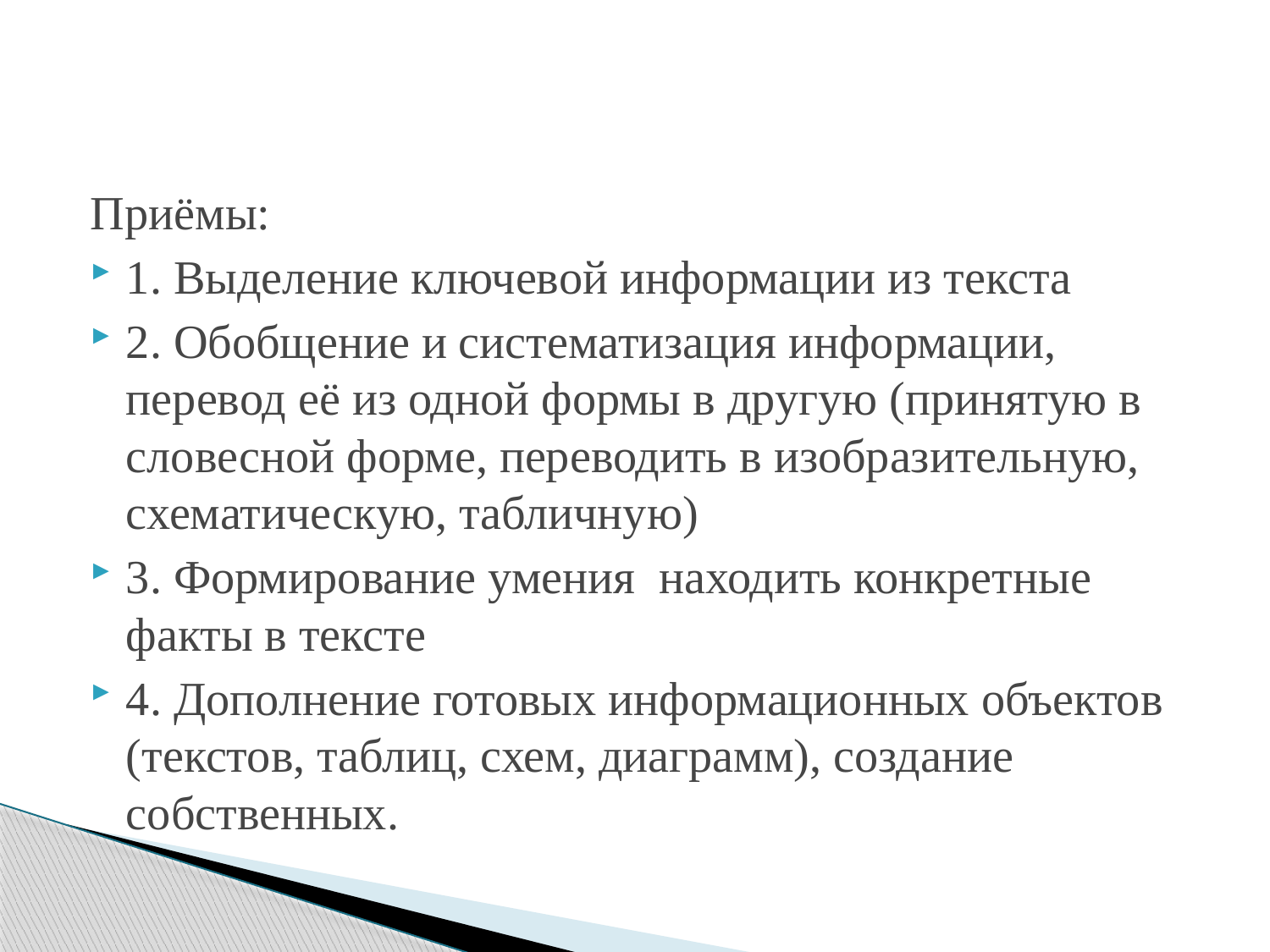

#
Приёмы:
1. Выделение ключевой информации из текста
2. Обобщение и систематизация информации, перевод её из одной формы в другую (принятую в словесной форме, переводить в изобразительную, схематическую, табличную)
3. Формирование умения  находить конкретные факты в тексте
4. Дополнение готовых информационных объектов (текстов, таблиц, схем, диаграмм), создание собственных.